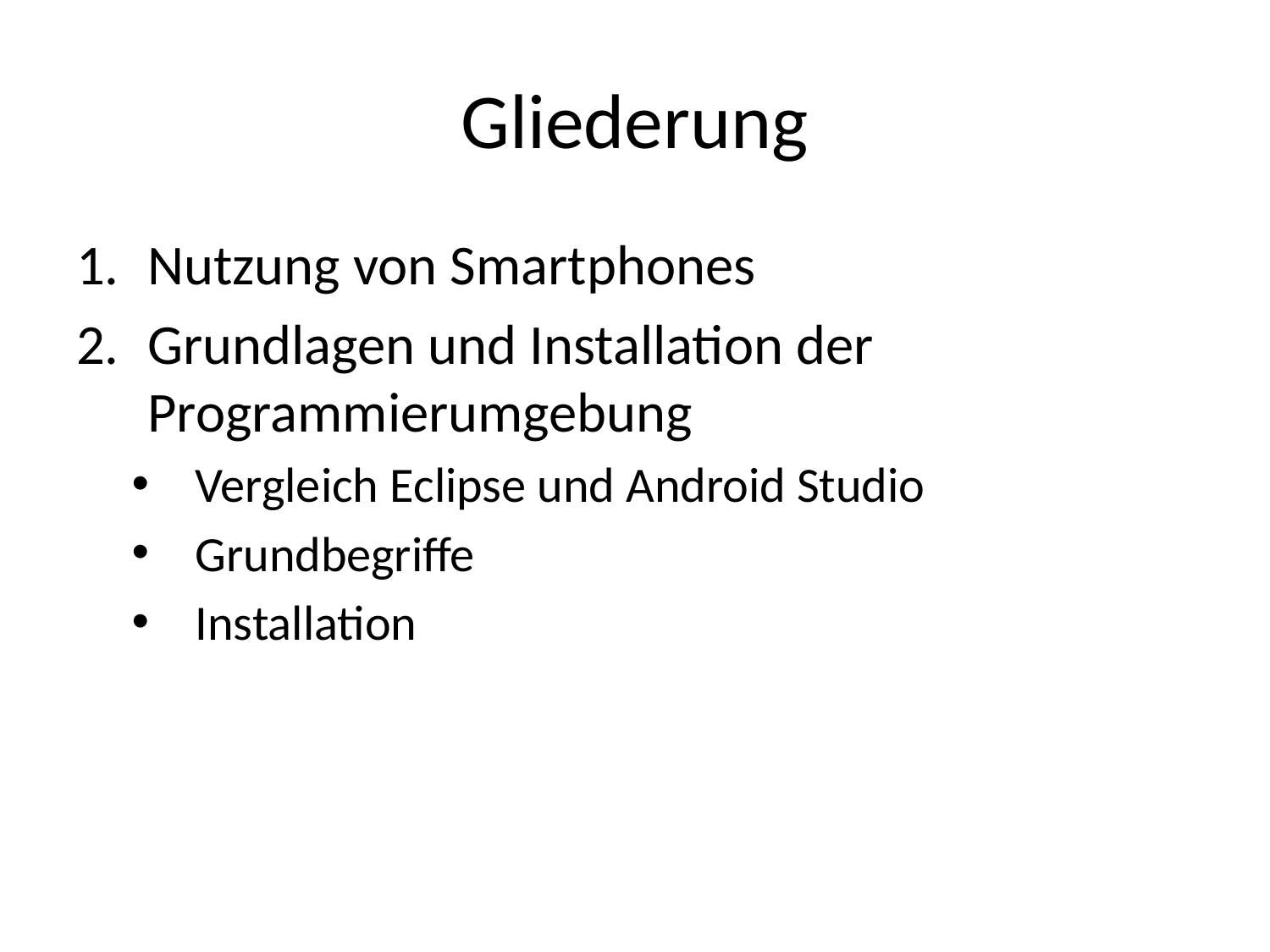

# Gliederung
Nutzung von Smartphones
Grundlagen und Installation der Programmierumgebung
Vergleich Eclipse und Android Studio
Grundbegriffe
Installation